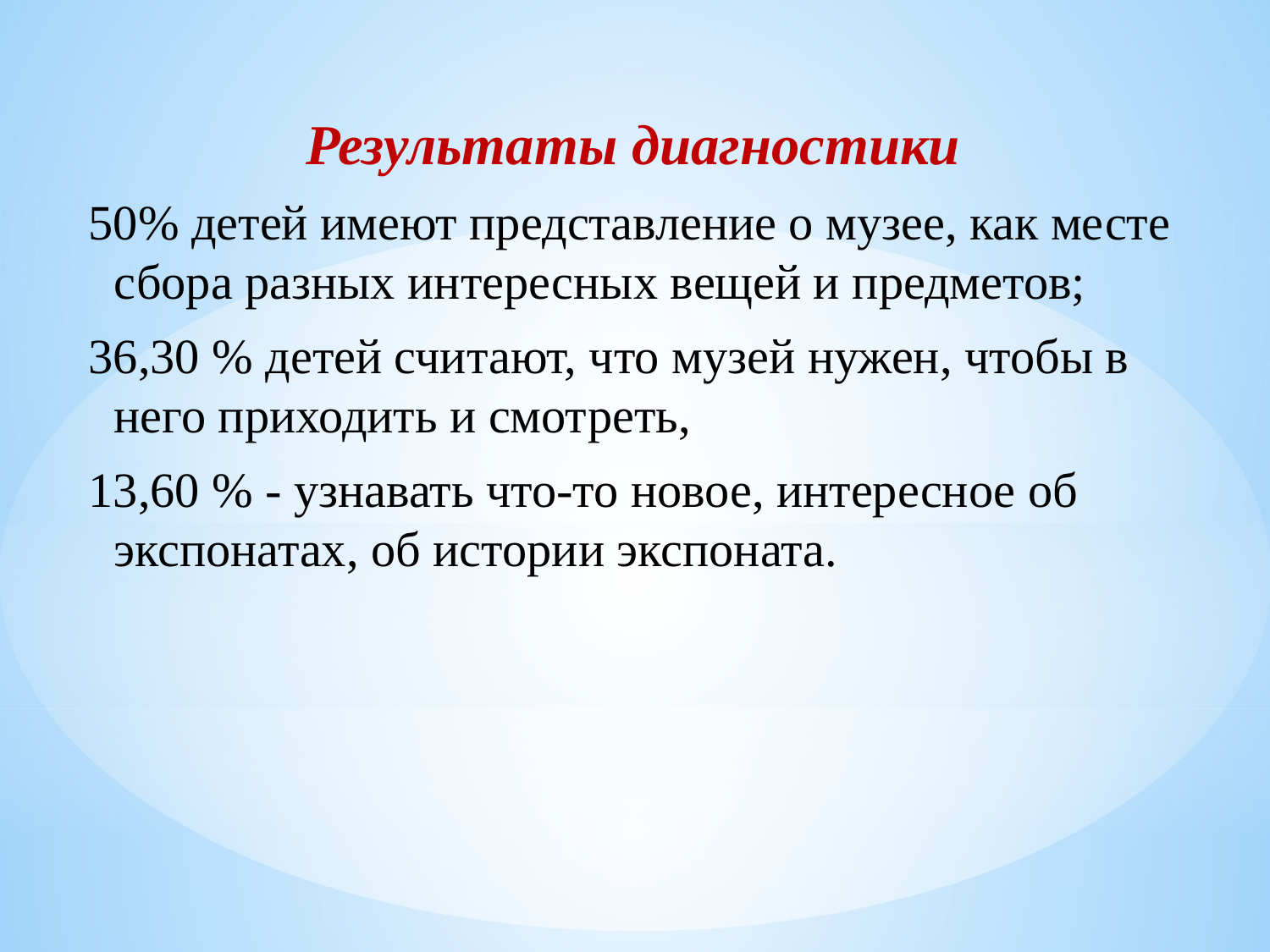

Результаты диагностики
50% детей имеют представление о музее, как месте сбора разных интересных вещей и предметов;
36,30 % детей считают, что музей нужен, чтобы в него приходить и смотреть,
13,60 % - узнавать что-то новое, интересное об экспонатах, об истории экспоната.